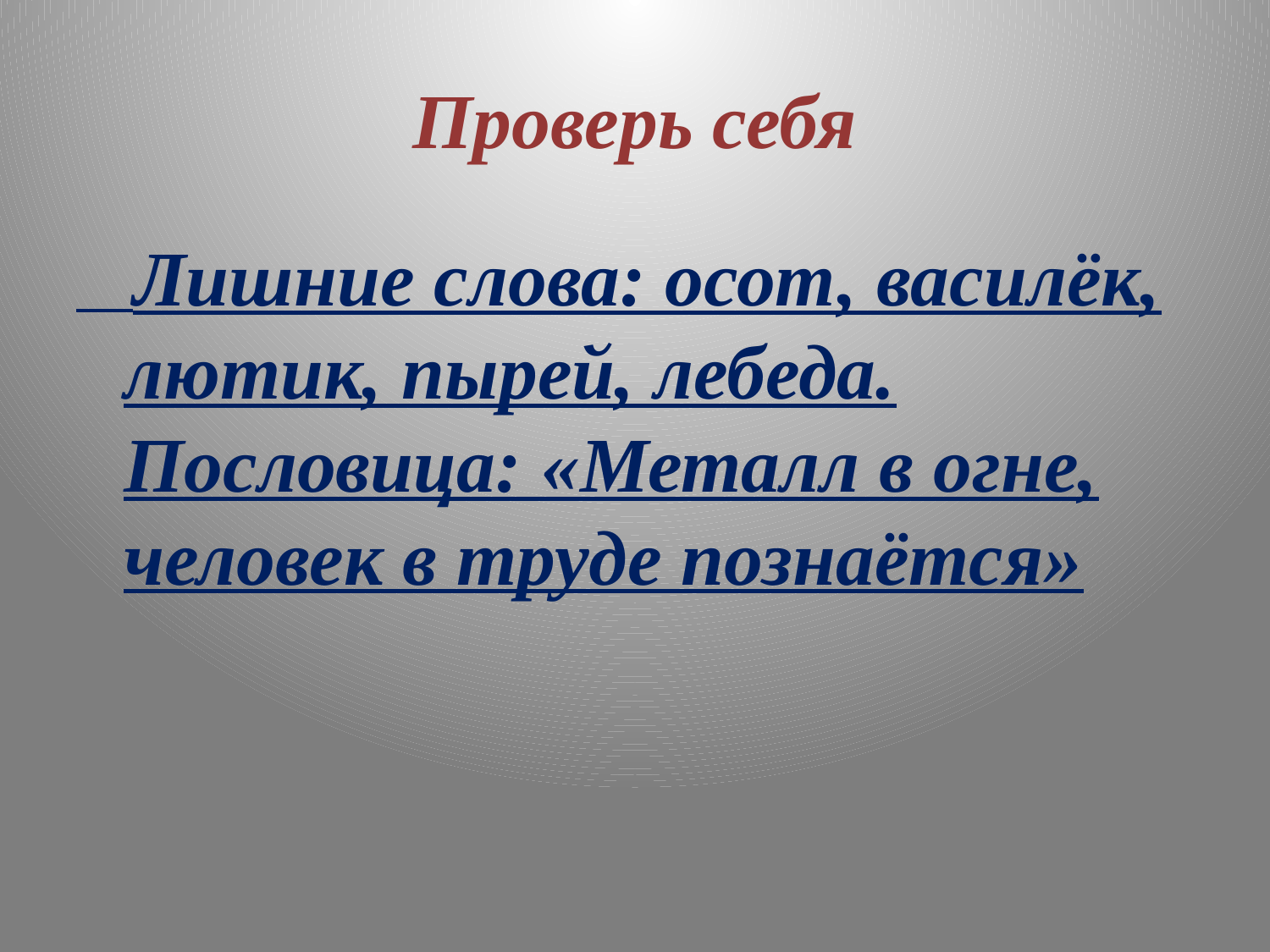

# Проверь себя
    Лишние слова: осот, василёк, лютик, пырей, лебеда. Пословица: «Металл в огне, человек в труде познаётся»